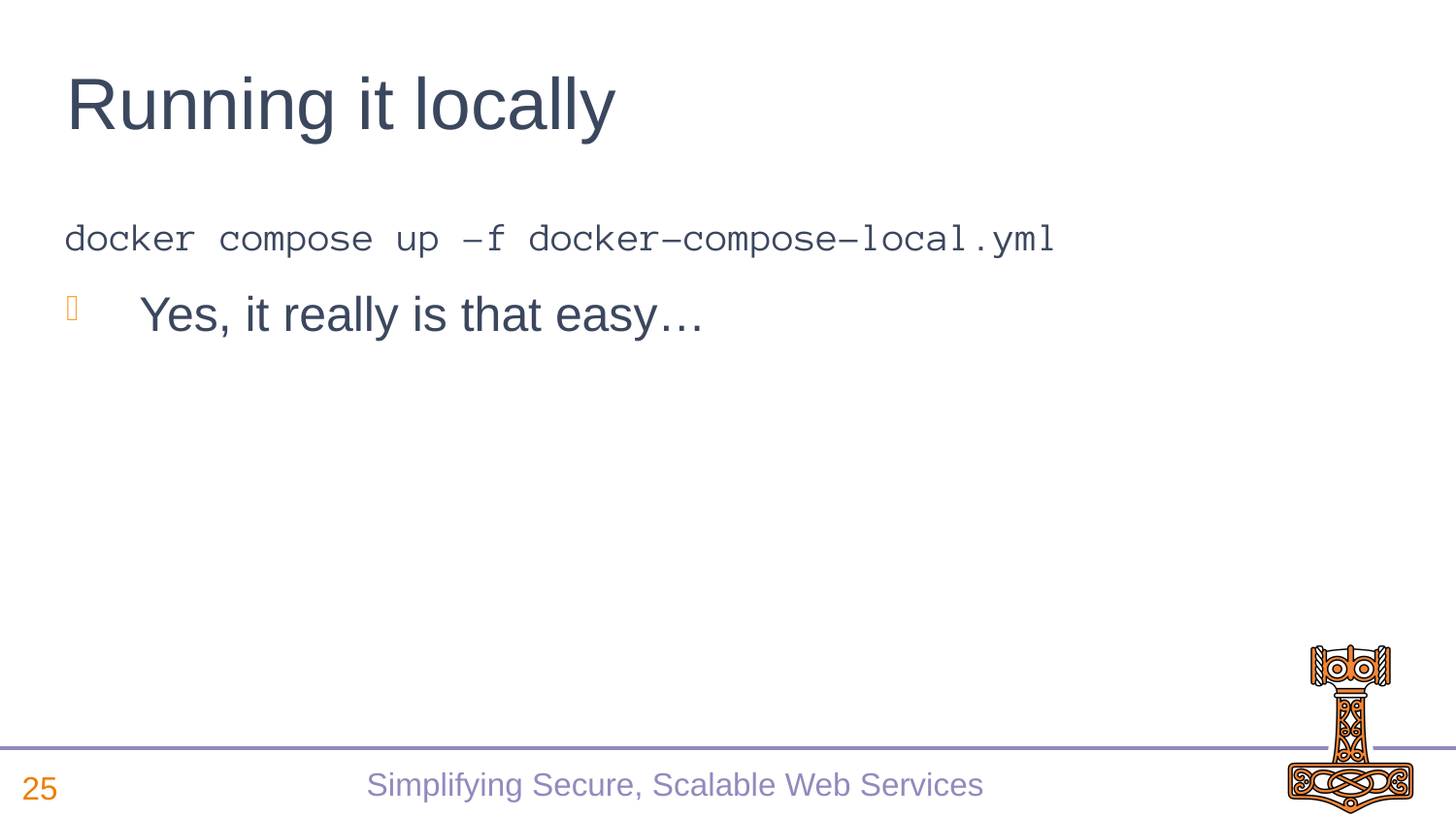

# Running it locally
docker compose up –f docker-compose-local.yml
Yes, it really is that easy…